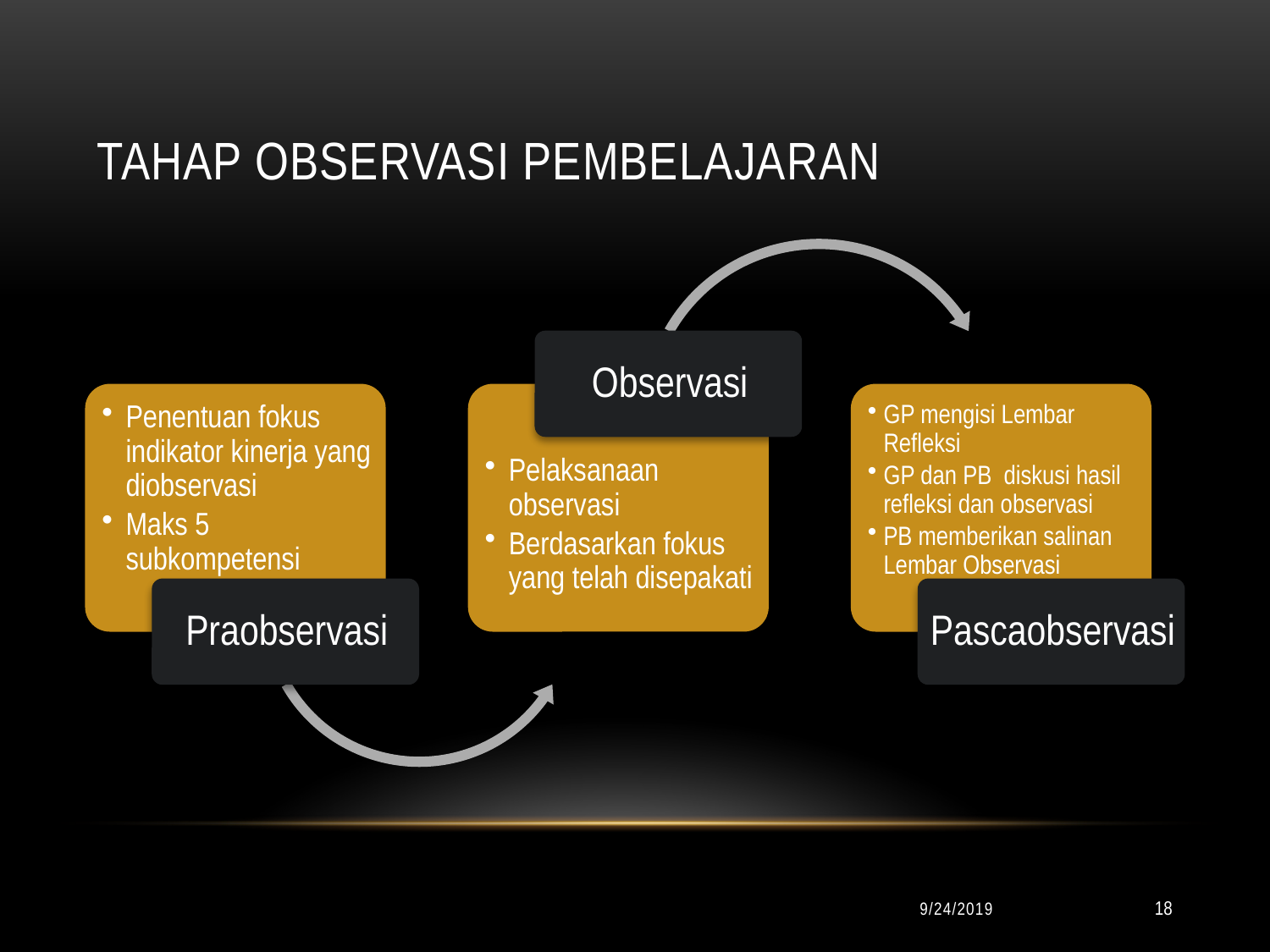

# Tahap observasi pembelajaran
Penentuan fokus indikator kinerja yang diobservasi
Maks 5 subkompetensi
Praobservasi
Pelaksanaan observasi
Berdasarkan fokus yang telah disepakati
Observasi
GP mengisi Lembar Refleksi
GP dan PB  diskusi hasil refleksi dan observasi
PB memberikan salinan Lembar Observasi
Pascaobservasi
9/24/2019
18